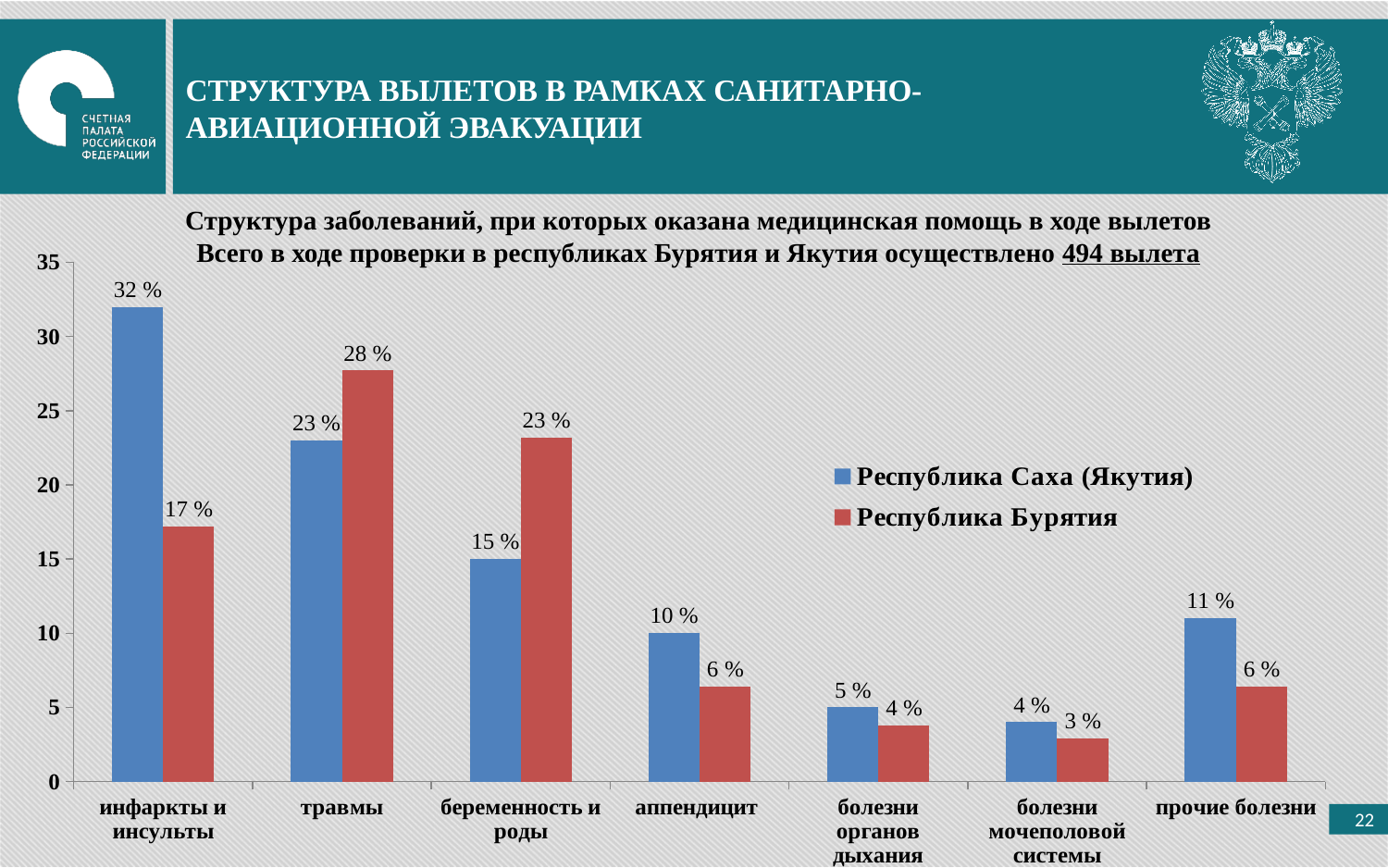

СТРУКТУРА ВЫЛЕТОВ В РАМКАХ САНИТАРНО-АВИАЦИОННОЙ ЭВАКУАЦИИ
Структура заболеваний, при которых оказана медицинская помощь в ходе вылетов
Всего в ходе проверки в республиках Бурятия и Якутия осуществлено 494 вылета

### Chart

| Category | Республика Саха (Якутия) | Республика Бурятия |
|---|---|---|
| инфаркты и инсульты | 32.0 | 17.2 |
| травмы | 23.0 | 27.7 |
| беременность и роды | 15.0 | 23.2 |
| аппендицит  | 10.0 | 6.4 |
| болезни органов дыхания | 5.0 | 3.8 |
| болезни мочеполовой системы | 4.0 | 2.9 |
| прочие болезни | 11.0 | 6.4 |